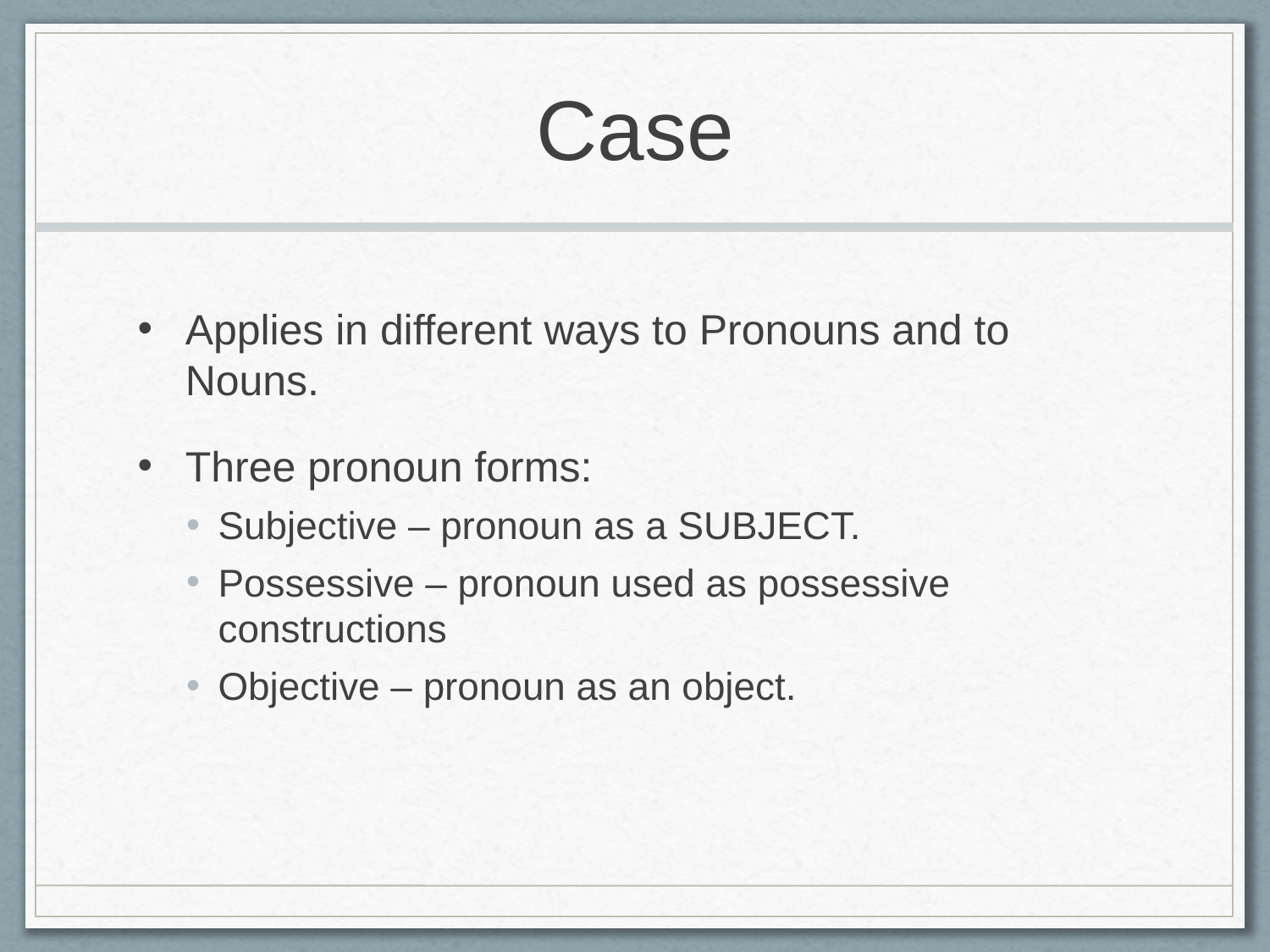

# Case
Applies in different ways to Pronouns and to Nouns.
Three pronoun forms:
Subjective – pronoun as a SUBJECT.
Possessive – pronoun used as possessive constructions
Objective – pronoun as an object.